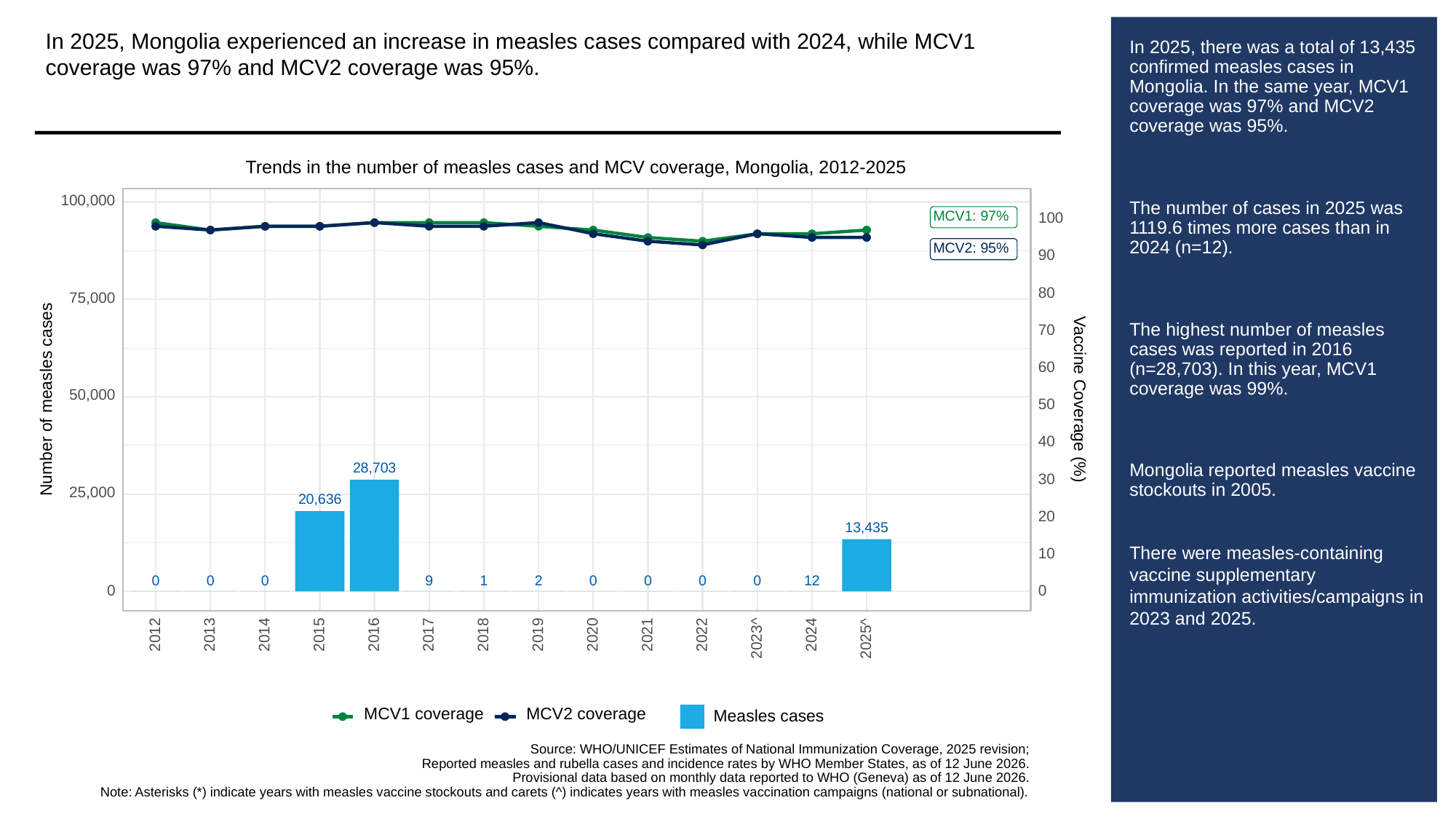

In 2025, Mongolia experienced an increase in measles cases compared with 2024, while MCV1 coverage was 97% and MCV2 coverage was 95%.
# In 2025, there was a total of 13,435 confirmed measles cases in Mongolia. In the same year, MCV1 coverage was 97% and MCV2 coverage was 95%.

The number of cases in 2025 was 1119.6 times more cases than in 2024 (n=12).

The highest number of measles cases was reported in 2016 (n=28,703). In this year, MCV1 coverage was 99%.

Mongolia reported measles vaccine stockouts in 2005.

There were measles-containing vaccine supplementary immunization activities/campaigns in 2023 and 2025.

Trends in the number of measles cases and MCV coverage, Mongolia, 2012-2025

100,000

MCV1: 97%
100

MCV2: 95%
90

80
75,000

70

60
50,000
Vaccine Coverage (%)
Number of measles cases

50
40

28,703
30

25,000
20,636

20
13,435

10
9
0
0
0
0
0
0
0
12
2
1
0
0

2013
2012
2014
2015
2016
2017
2018
2019
2020
2021
2022
2024
2023^
2025^

MCV1 coverage
MCV2 coverage
Measles cases

Source: WHO/UNICEF Estimates of National Immunization Coverage, 2025 revision;
Reported measles and rubella cases and incidence rates by WHO Member States, as of 12 June 2026.
Provisional data based on monthly data reported to WHO (Geneva) as of 12 June 2026.
Note: Asterisks (*) indicate years with measles vaccine stockouts and carets (^) indicates years with measles vaccination campaigns (national or subnational).